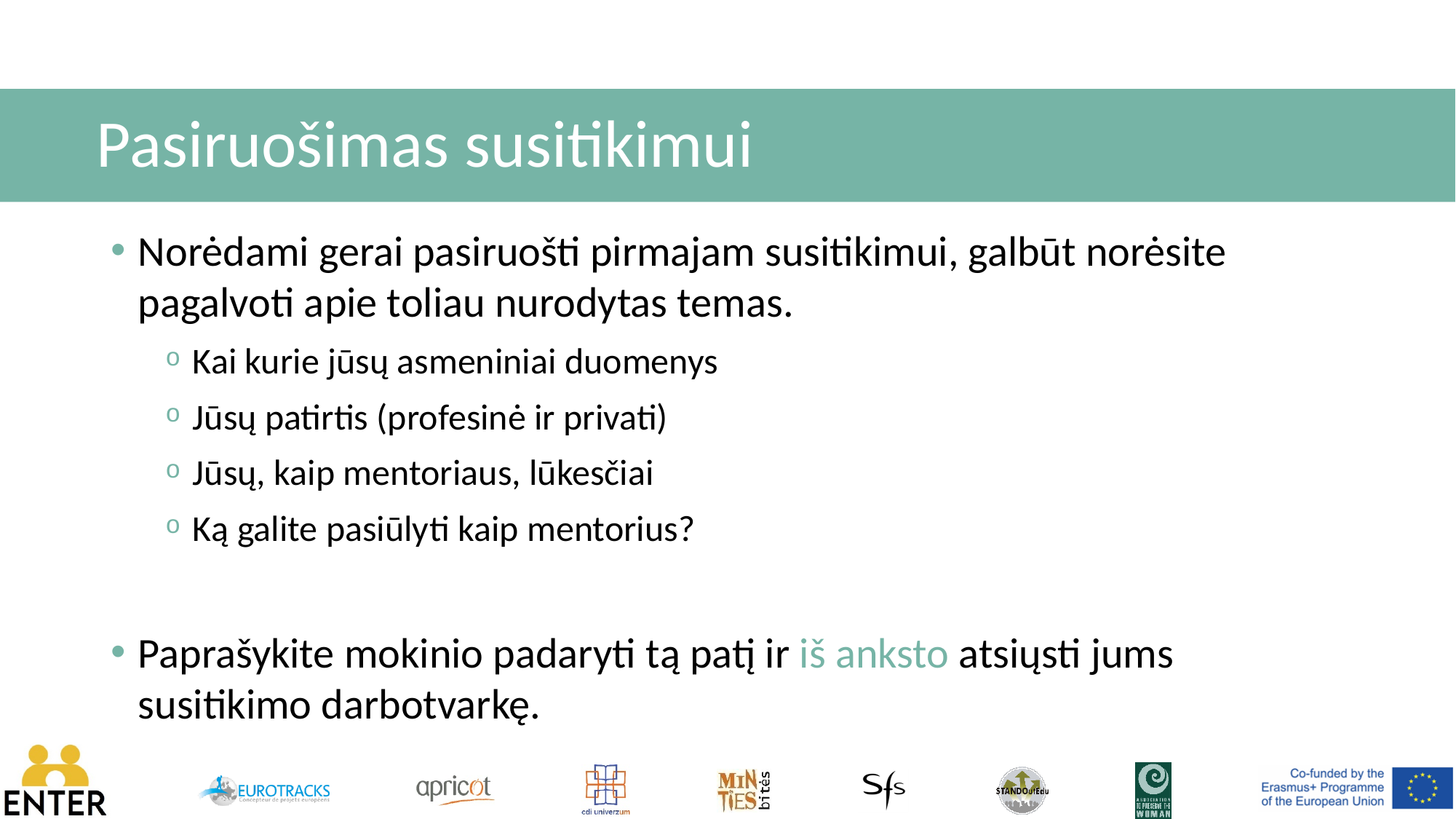

# Pasiruošimas susitikimui
Norėdami gerai pasiruošti pirmajam susitikimui, galbūt norėsite pagalvoti apie toliau nurodytas temas.
Kai kurie jūsų asmeniniai duomenys
Jūsų patirtis (profesinė ir privati)
Jūsų, kaip mentoriaus, lūkesčiai
Ką galite pasiūlyti kaip mentorius?

Paprašykite mokinio padaryti tą patį ir iš anksto atsiųsti jums susitikimo darbotvarkę.